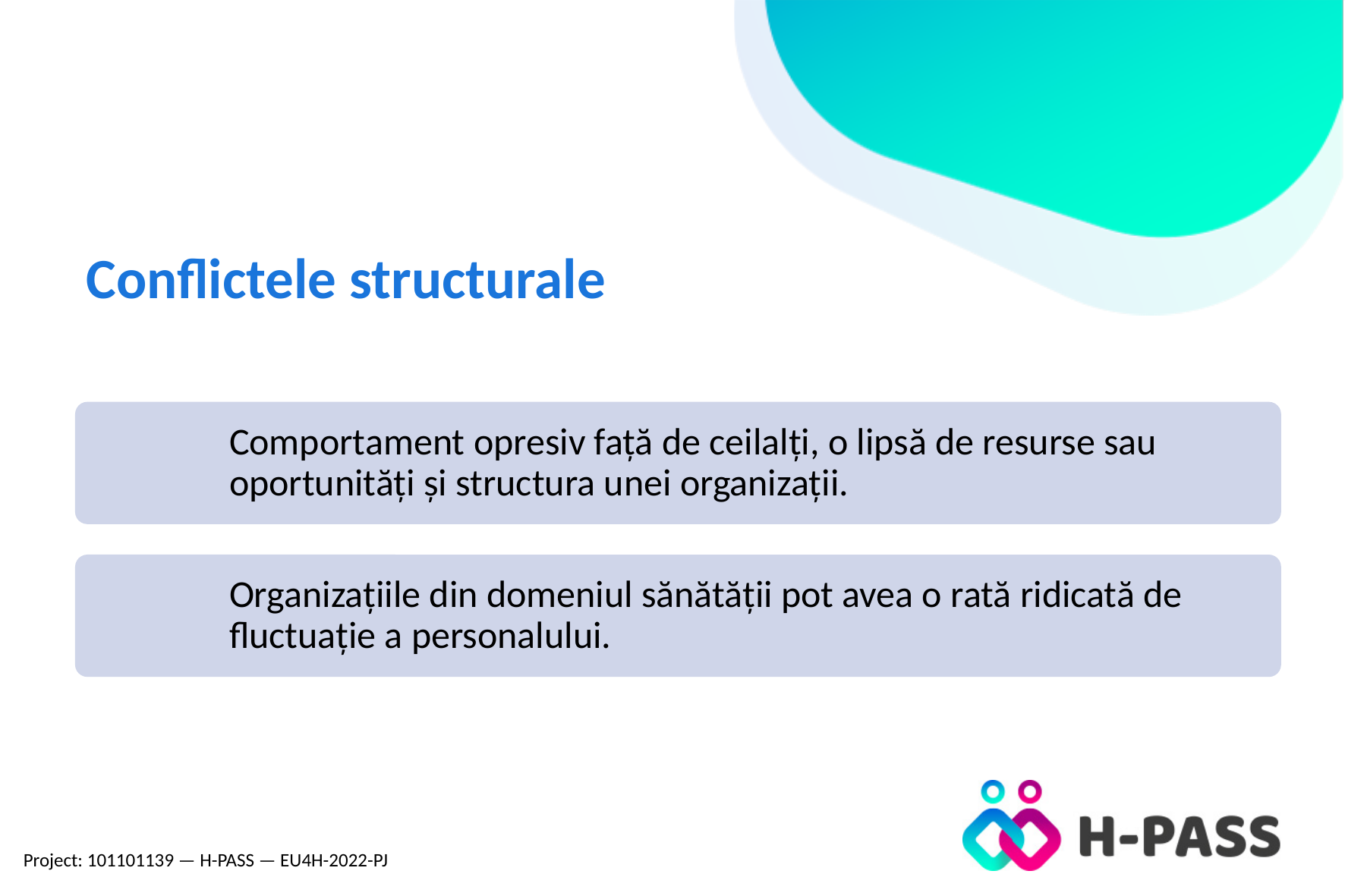

# Conflictele structurale
Comportament opresiv față de ceilalți, o lipsă de resurse sau oportunități și structura unei organizații.
Organizațiile din domeniul sănătății pot avea o rată ridicată de fluctuație a personalului.
Project: 101101139 — H-PASS — EU4H-2022-PJ